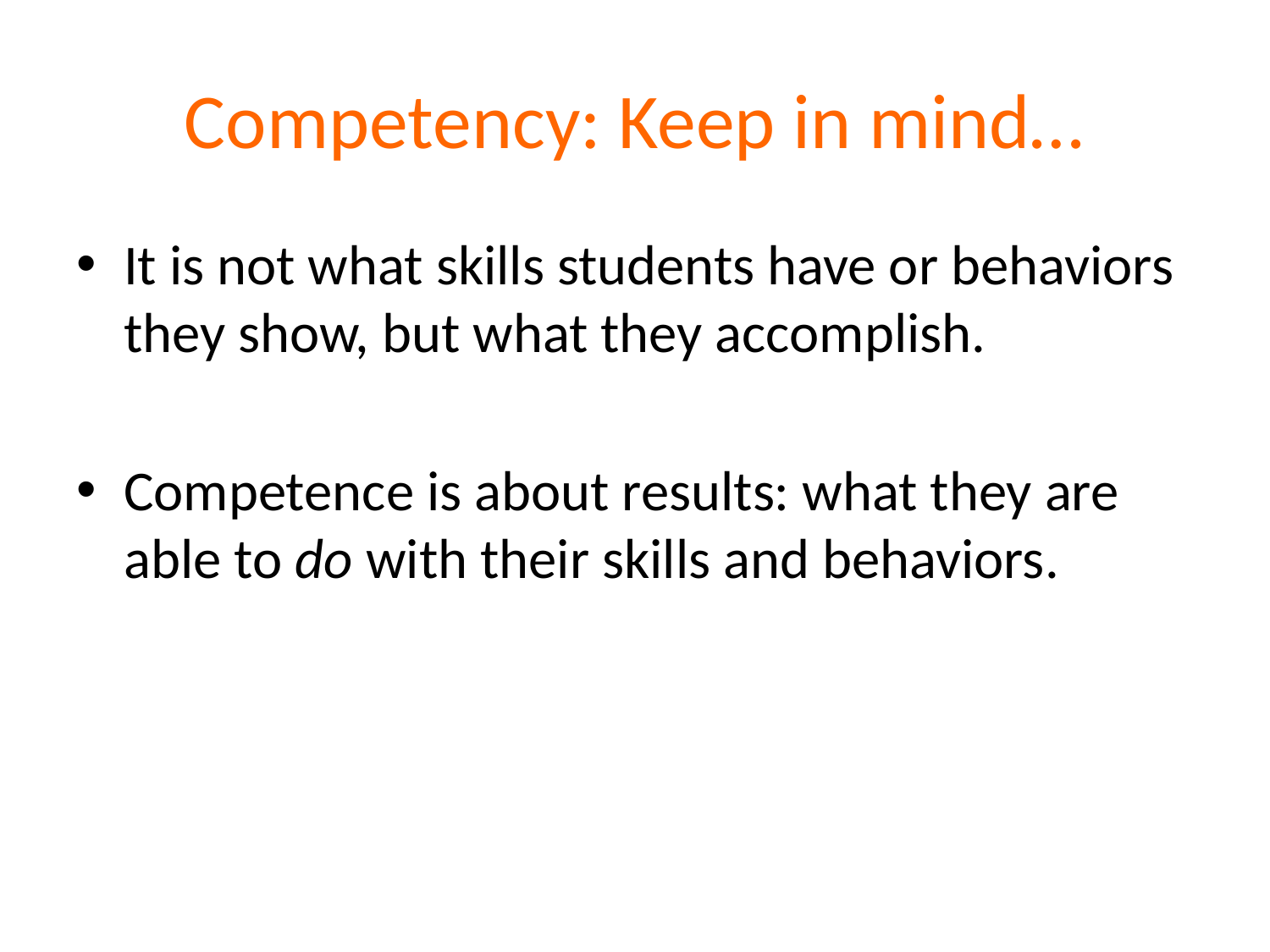

# Competency: Keep in mind…
It is not what skills students have or behaviors they show, but what they accomplish.

Competence is about results: what they are able to do with their skills and behaviors.